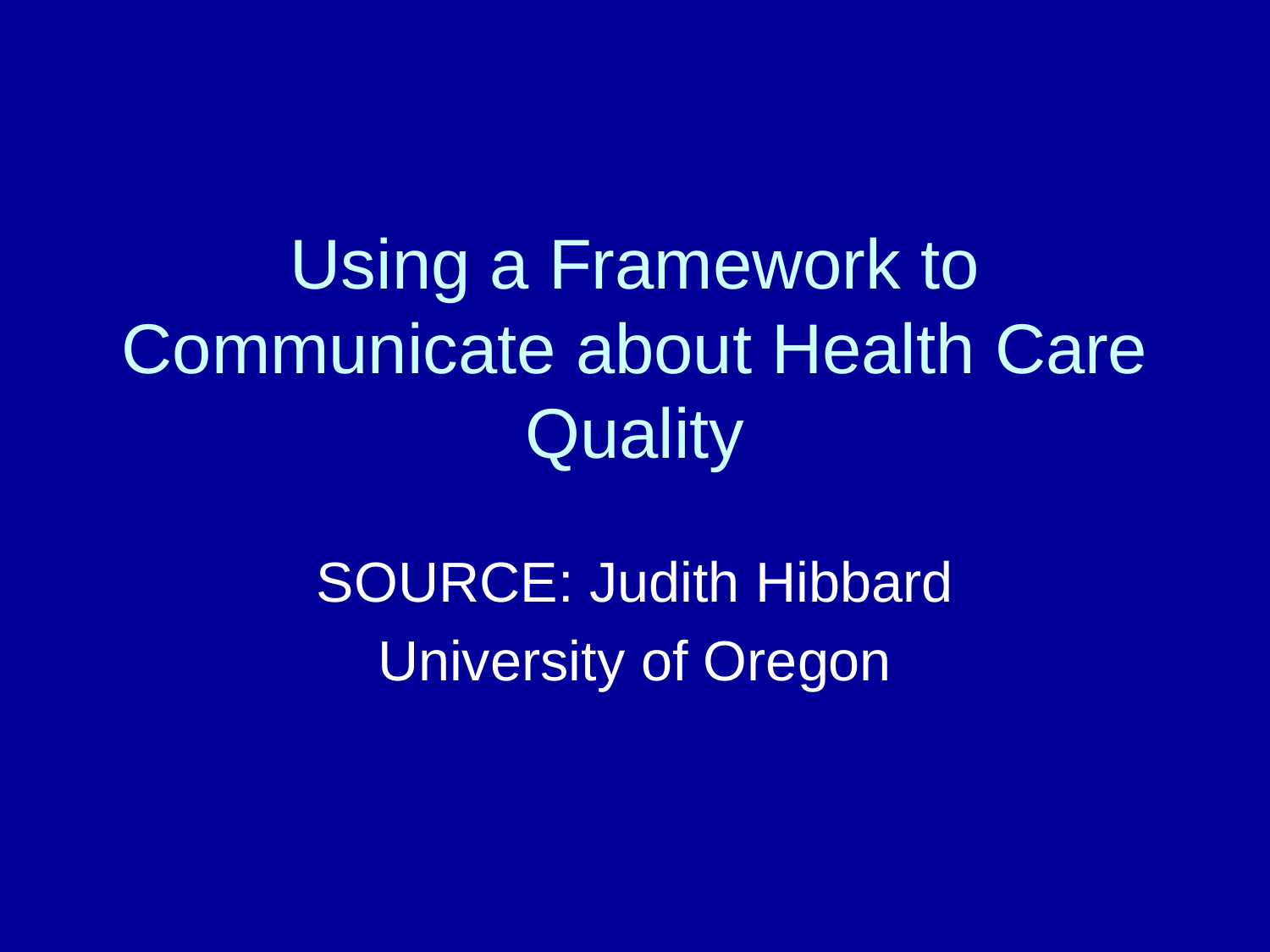

# Using a Framework to Communicate about Health Care Quality
SOURCE: Judith Hibbard
University of Oregon